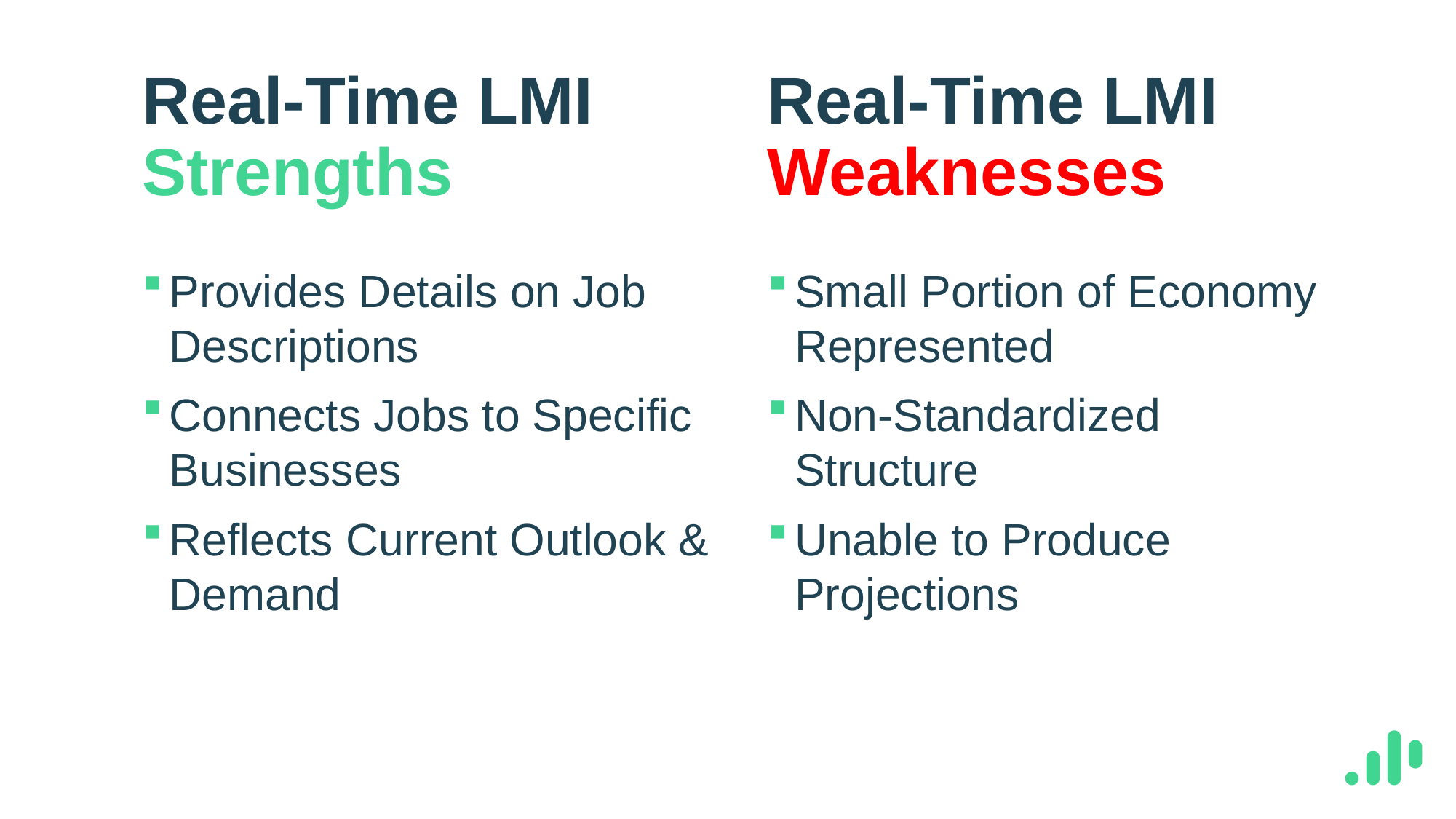

# Real-Time LMI Weaknesses
Real-Time LMI Strengths
Provides Details on Job Descriptions
Connects Jobs to Specific Businesses
Reflects Current Outlook & Demand
Small Portion of Economy Represented
Non-Standardized Structure
Unable to Produce Projections